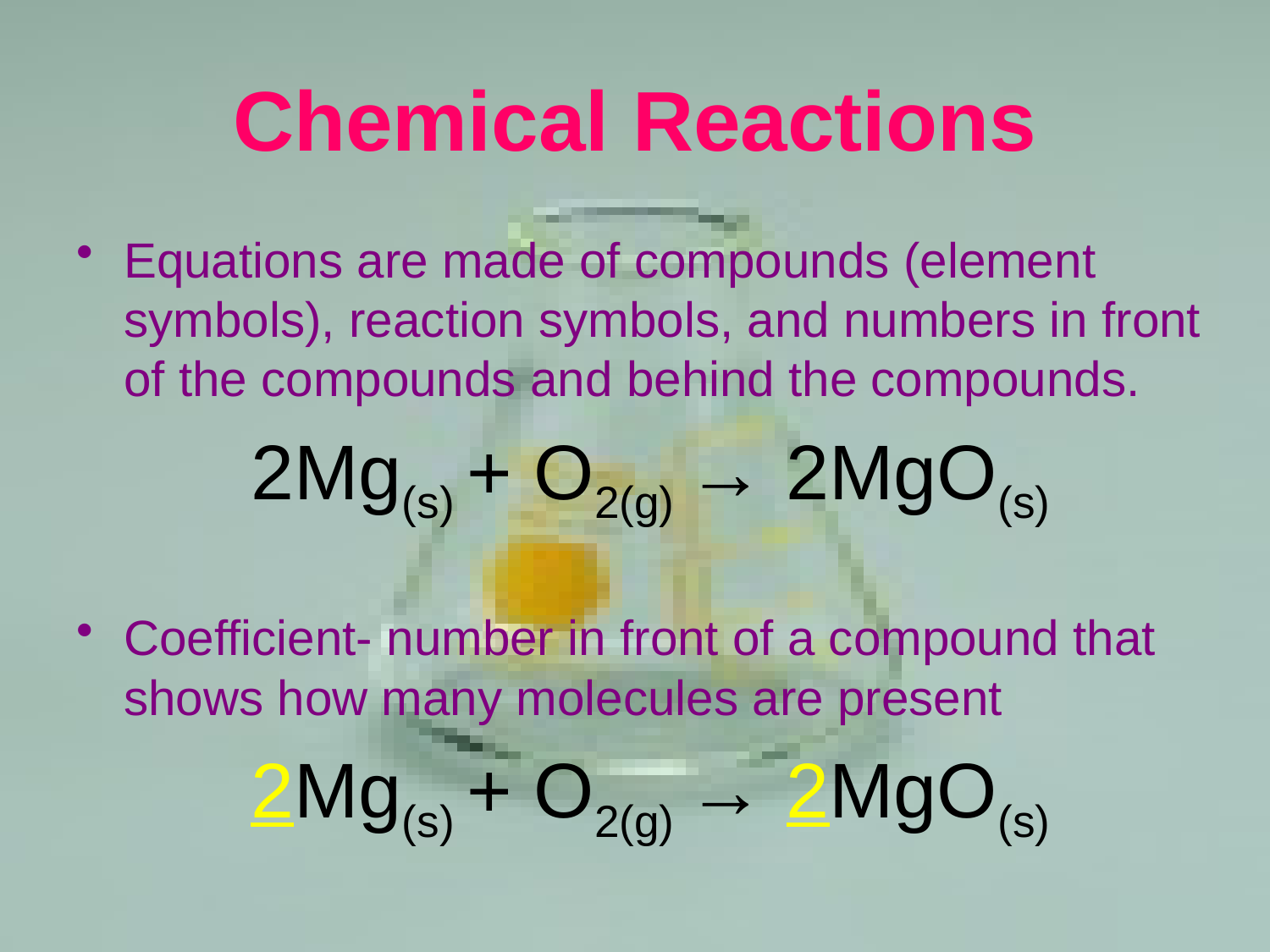

# Chemical Reactions
Equations are made of compounds (element symbols), reaction symbols, and numbers in front of the compounds and behind the compounds.
		2Mg(s) + O2(g) → 2MgO(s)

Coefficient- number in front of a compound that shows how many molecules are present
	 	2Mg(s) + O2(g) → 2MgO(s)